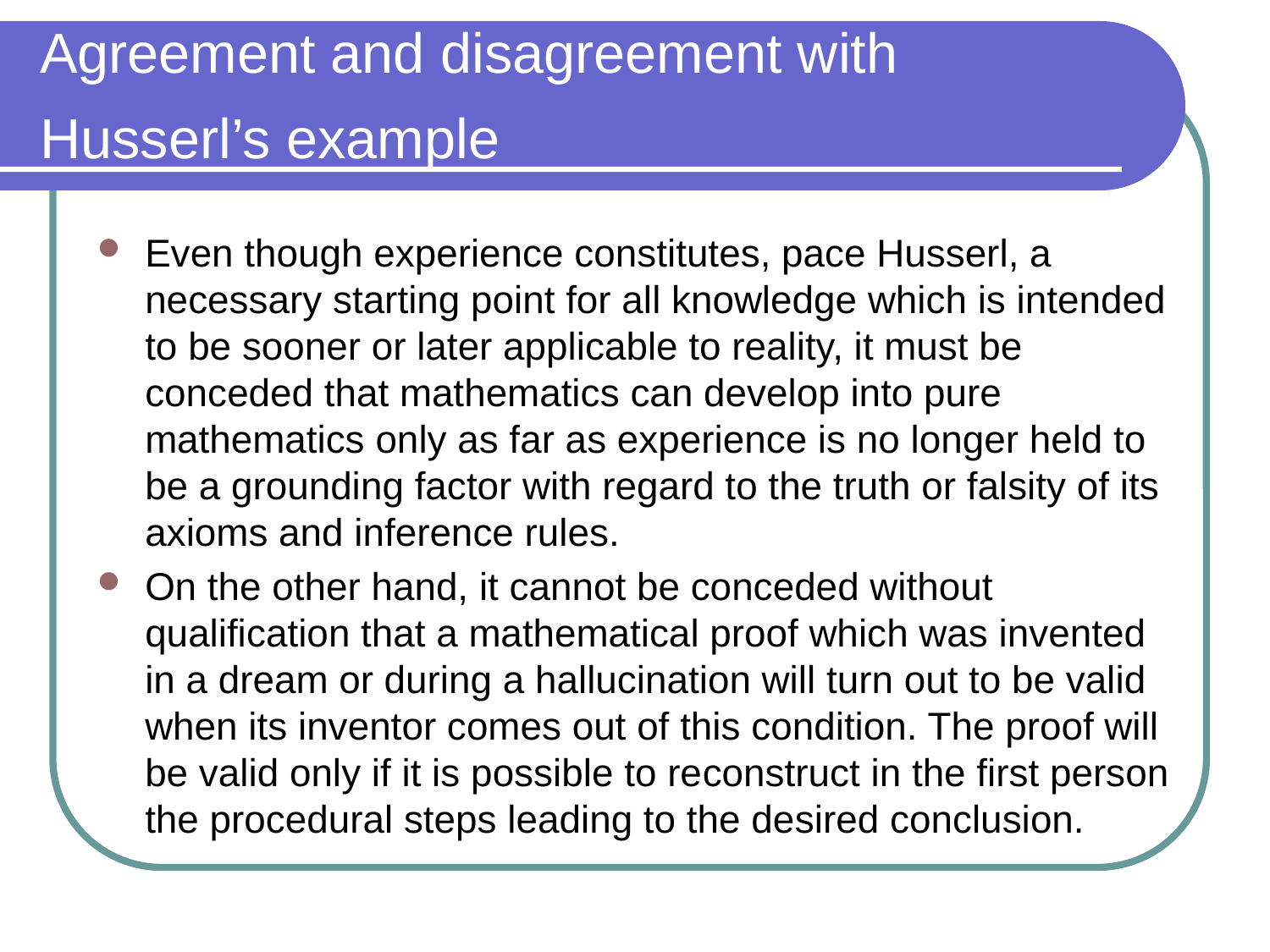

# Agreement and disagreement with Husserl’s example
Even though experience constitutes, pace Husserl, a necessary starting point for all knowledge which is intended to be sooner or later applicable to reality, it must be conceded that mathematics can develop into pure mathematics only as far as experience is no longer held to be a grounding factor with regard to the truth or falsity of its axioms and inference rules.
On the other hand, it cannot be conceded without qualification that a mathematical proof which was invented in a dream or during a hallucination will turn out to be valid when its inventor comes out of this condition. The proof will be valid only if it is possible to re­construct in the first person the procedural steps leading to the de­sired conclusion.